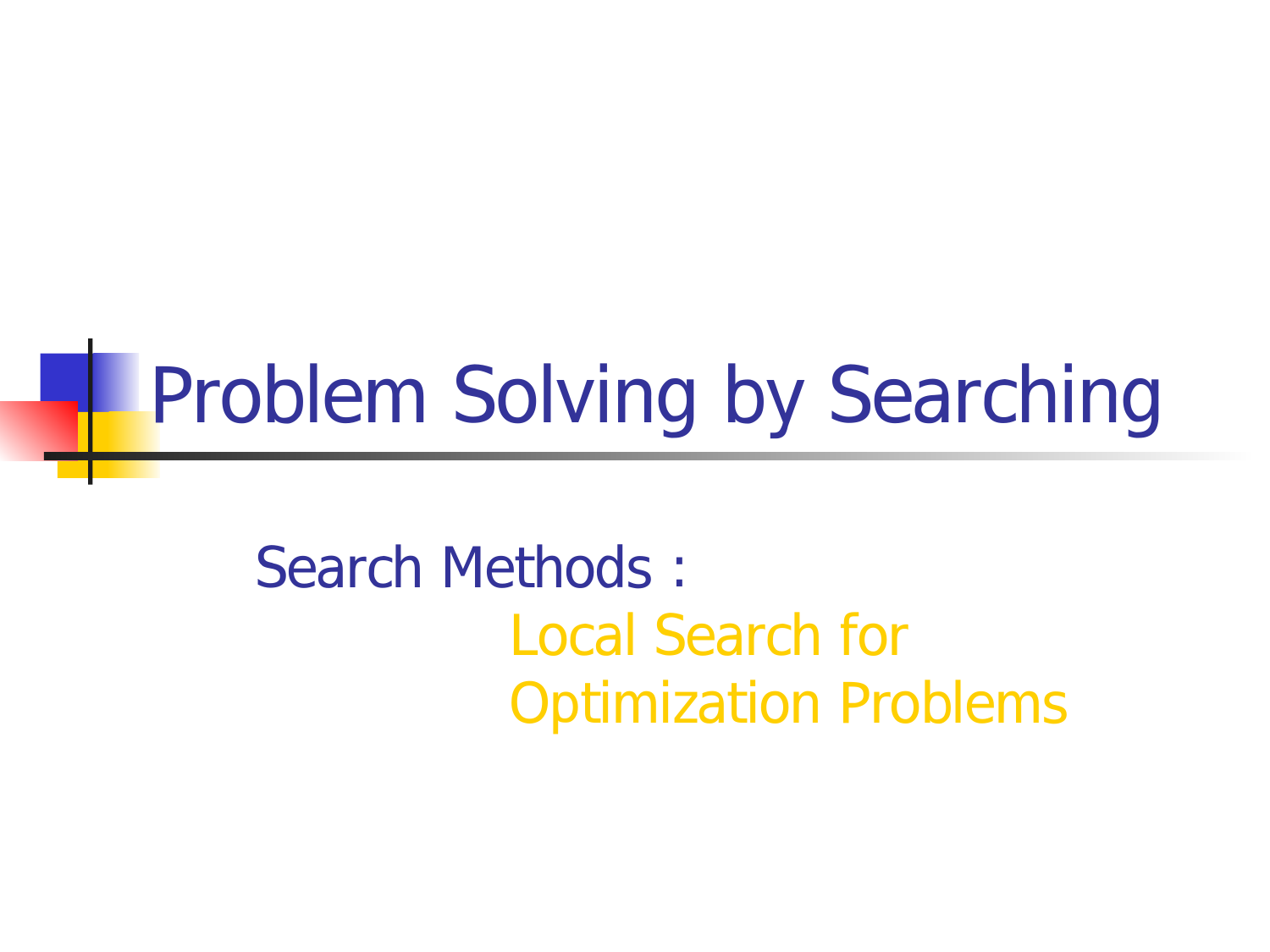

# Problem Solving by Searching Search Methods : Local Search for Optimization Problems